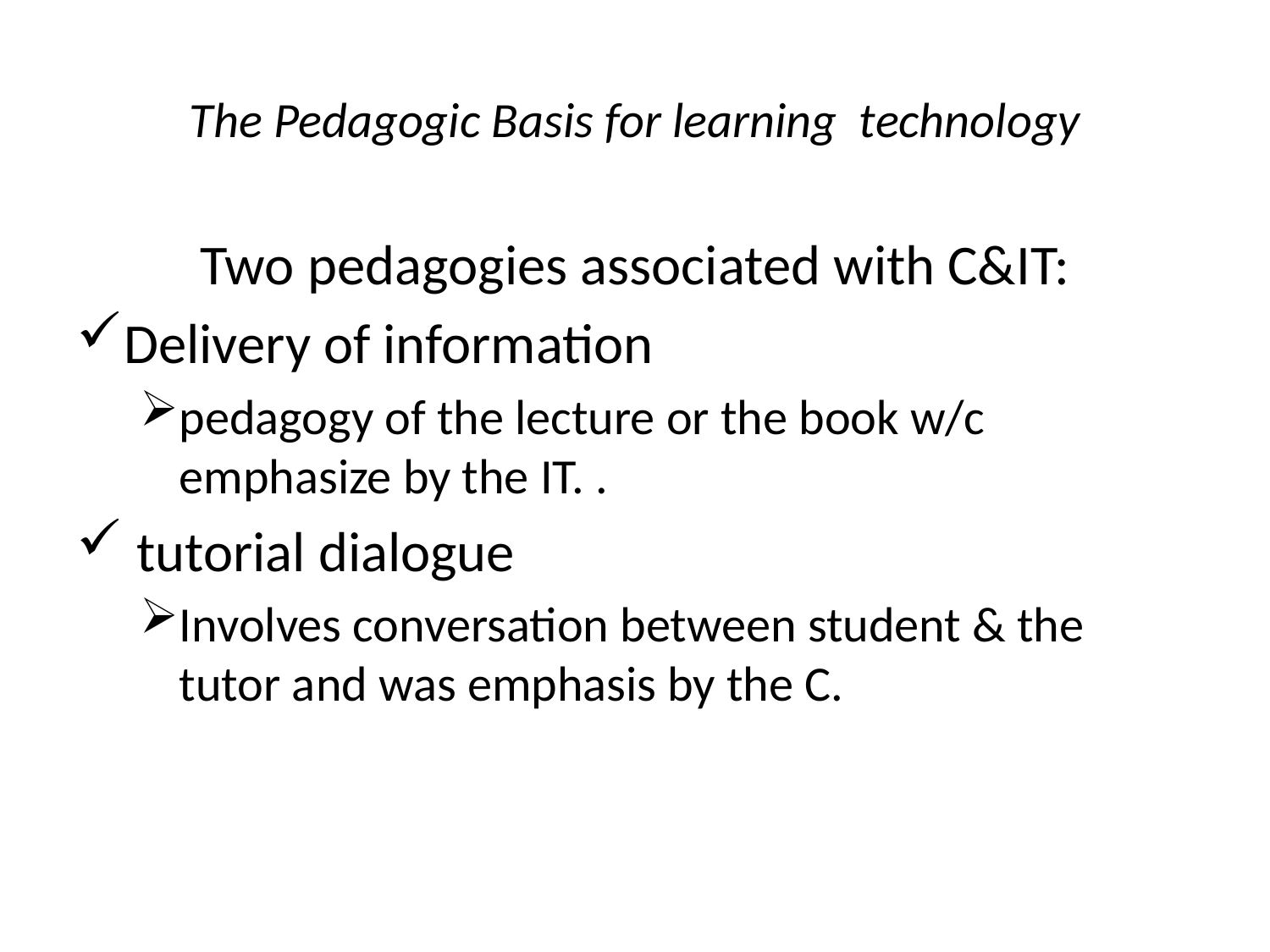

# The Pedagogic Basis for learning  technology
Two pedagogies associated with C&IT:
Delivery of information
pedagogy of the lecture or the book w/c emphasize by the IT. .
 tutorial dialogue
Involves conversation between student & the tutor and was emphasis by the C.